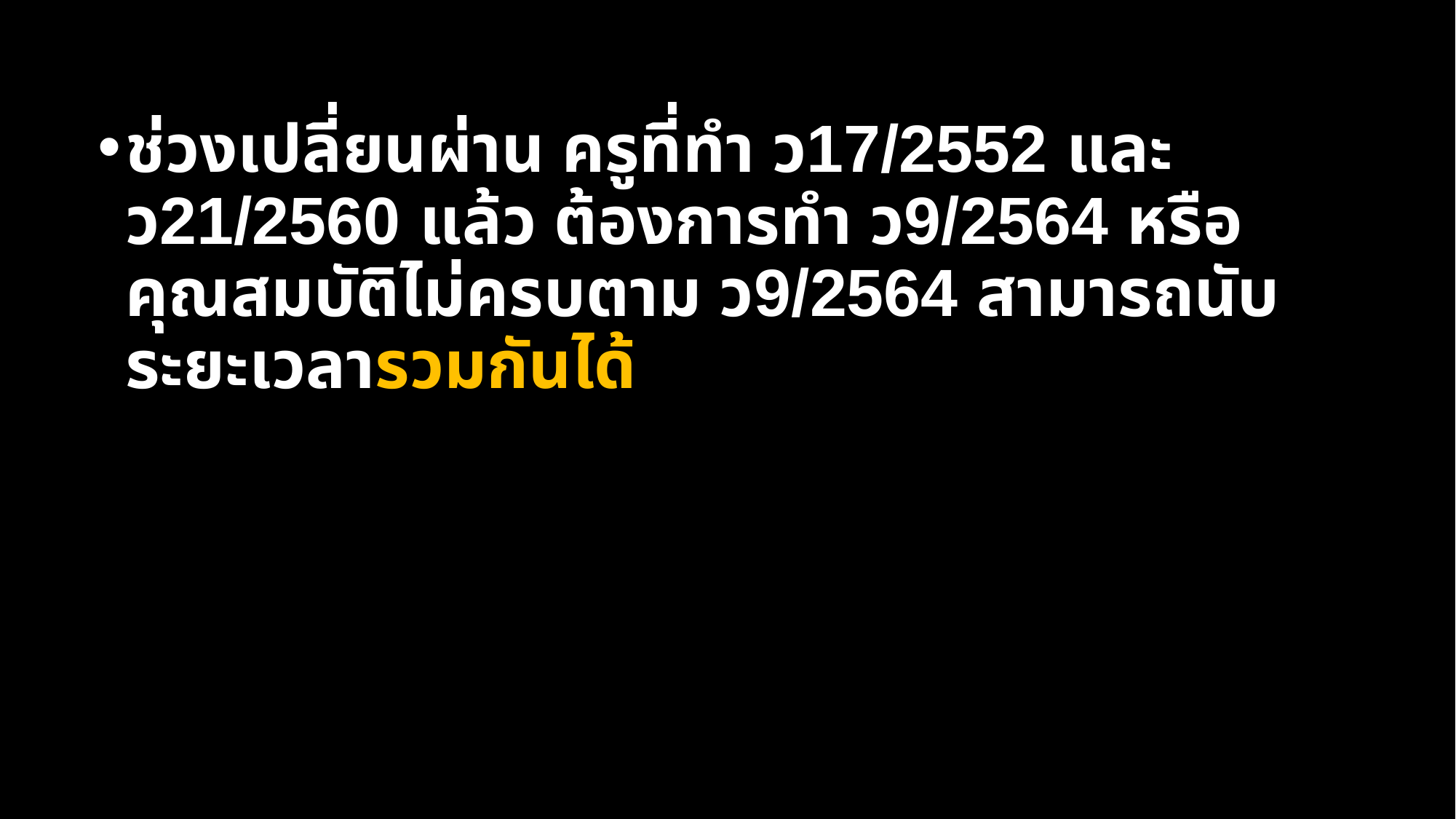

ช่วงเปลี่ยนผ่าน ครูที่ทำ ว17/2552 และ ว21/2560 แล้ว ต้องการทำ ว9/2564 หรือคุณสมบัติไม่ครบตาม ว9/2564 สามารถนับระยะเวลารวมกันได้